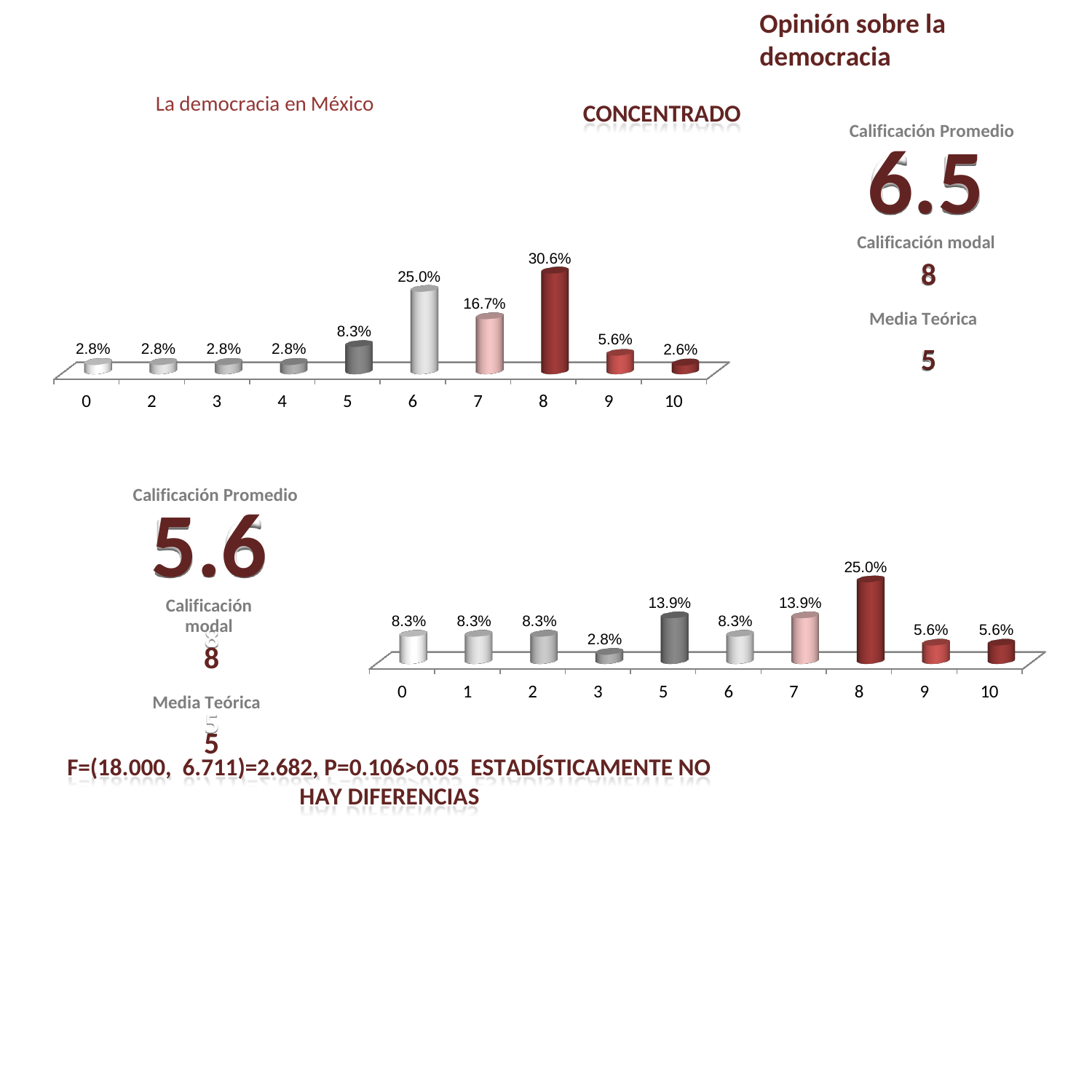

Opinión sobre la democracia
La democracia en México
CONCENTRADO

Calificación Promedio
6.5
Calificación modal
8

Media Teórica

5

30.6%
25.0%
16.7%
8.3%
5.6%

2.8%
2.8%
2.8%
2.8%
2.6%

0
2
3
4
5
6
7
8
9
10

Calificación Promedio
5.6
Calificación modal
8

Media Teórica

5

25.0%
13.9%
13.9%

8.3%
8.3%
8.3%
8.3%
5.6%
5.6%
2.8%

0
1
2
3
5
6
7
8
9
10

F=(18.000,  6.711)=2.682, P=0.106>0.05  ESTADÍSTICAMENTE NO HAY DIFERENCIAS